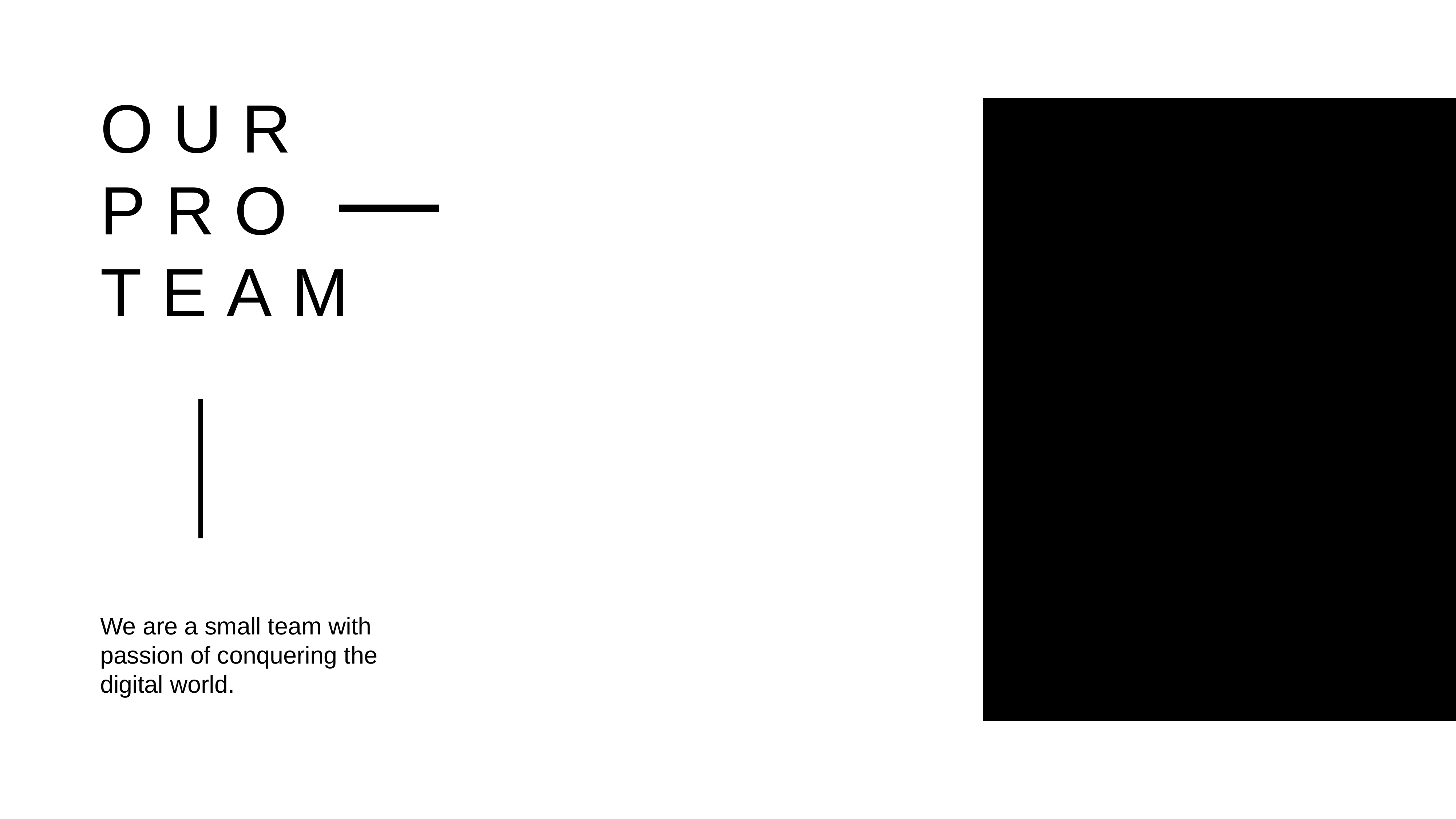

Our
Pro
Team

We are a small team with passion of conquering the digital world.